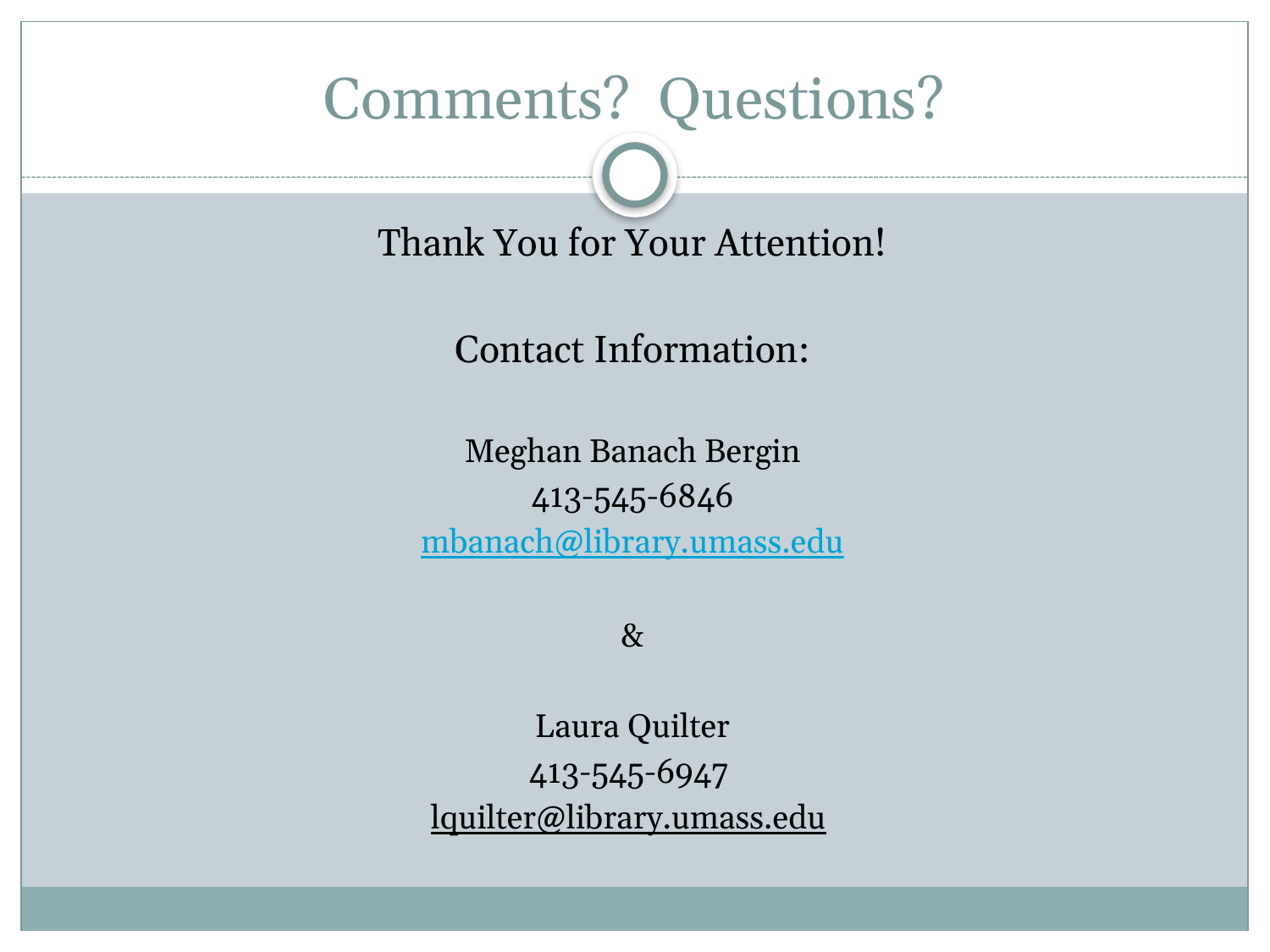

# Comments?  Questions?
Thank You for Your Attention!

Contact Information:

Meghan Banach Bergin
413-545-6846
mbanach@library.umass.edu

&

Laura Quilter
413-545-6947
lquilter@library.umass.edu